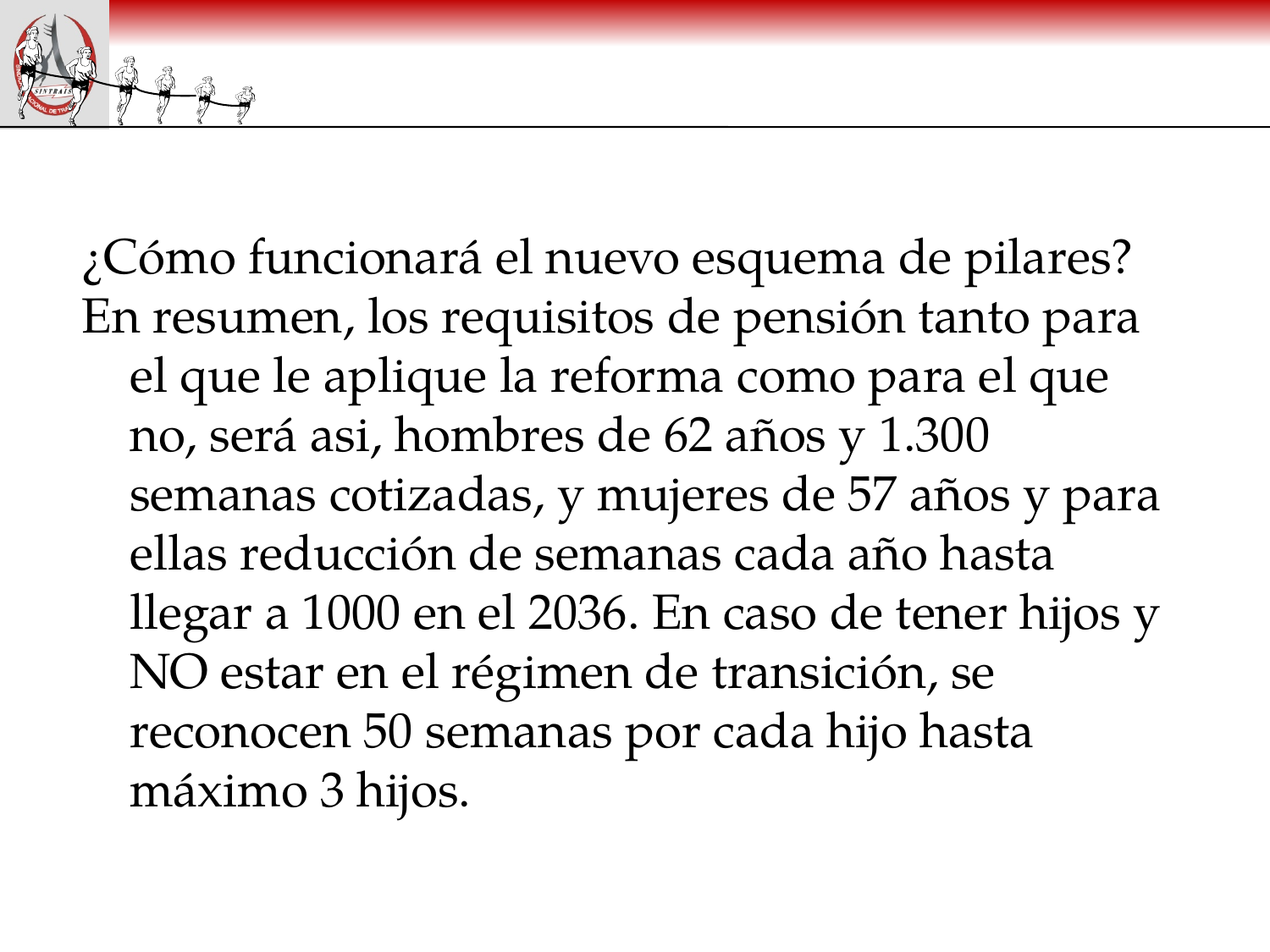

#

¿Cómo funcionará el nuevo esquema de pilares?
En resumen, los requisitos de pensión tanto para el que le aplique la reforma como para el que no, será asi, hombres de 62 años y 1.300 semanas cotizadas, y mujeres de 57 años y para ellas reducción de semanas cada año hasta llegar a 1000 en el 2036. En caso de tener hijos y NO estar en el régimen de transición, se reconocen 50 semanas por cada hijo hasta máximo 3 hijos.